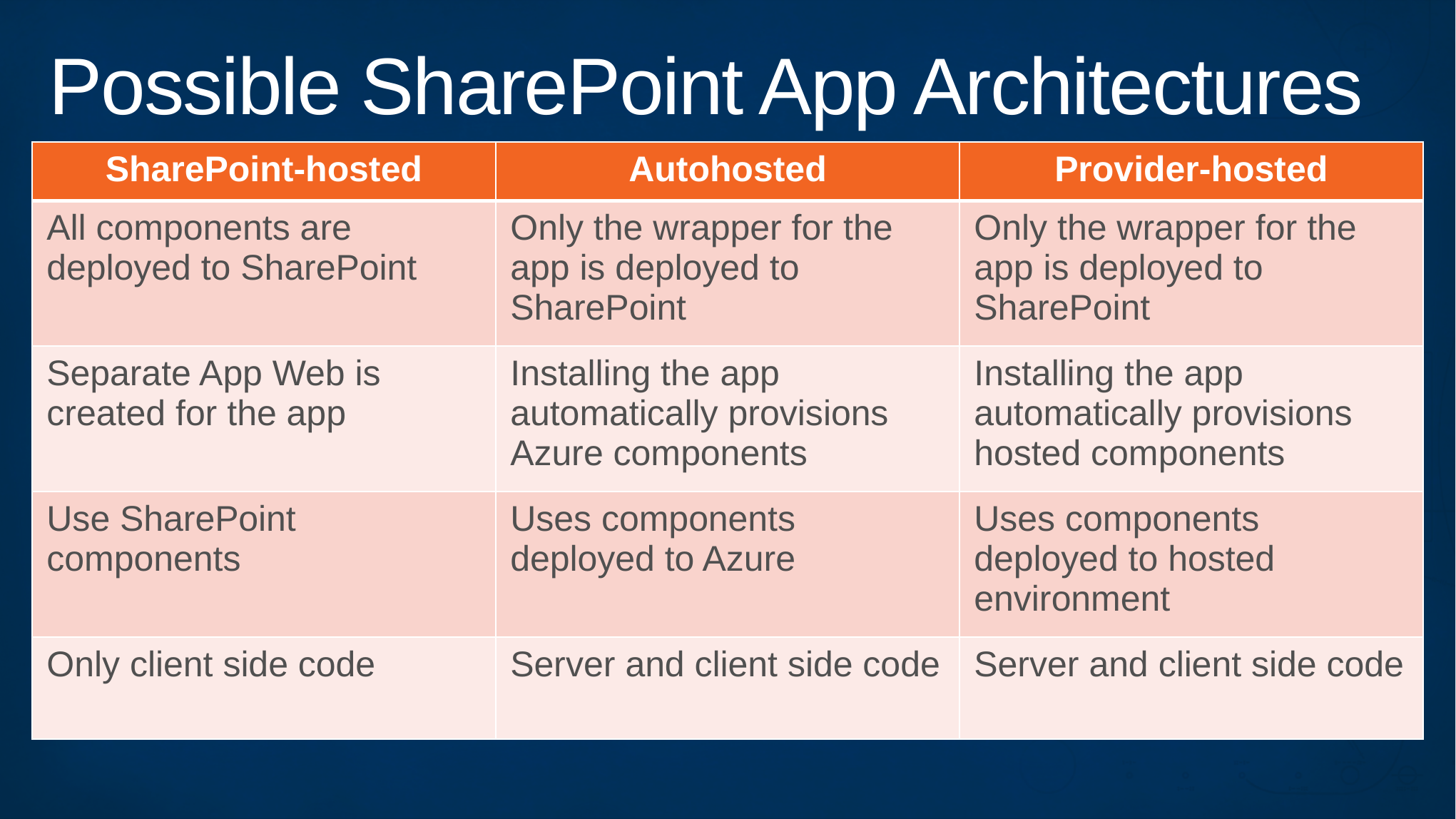

# Possible SharePoint App Architectures
| SharePoint-hosted | Autohosted | Provider-hosted |
| --- | --- | --- |
| All components are deployed to SharePoint | Only the wrapper for the app is deployed to SharePoint | Only the wrapper for the app is deployed to SharePoint |
| Separate App Web is created for the app | Installing the app automatically provisions Azure components | Installing the app automatically provisions hosted components |
| Use SharePoint components | Uses components deployed to Azure | Uses components deployed to hosted environment |
| Only client side code | Server and client side code | Server and client side code |